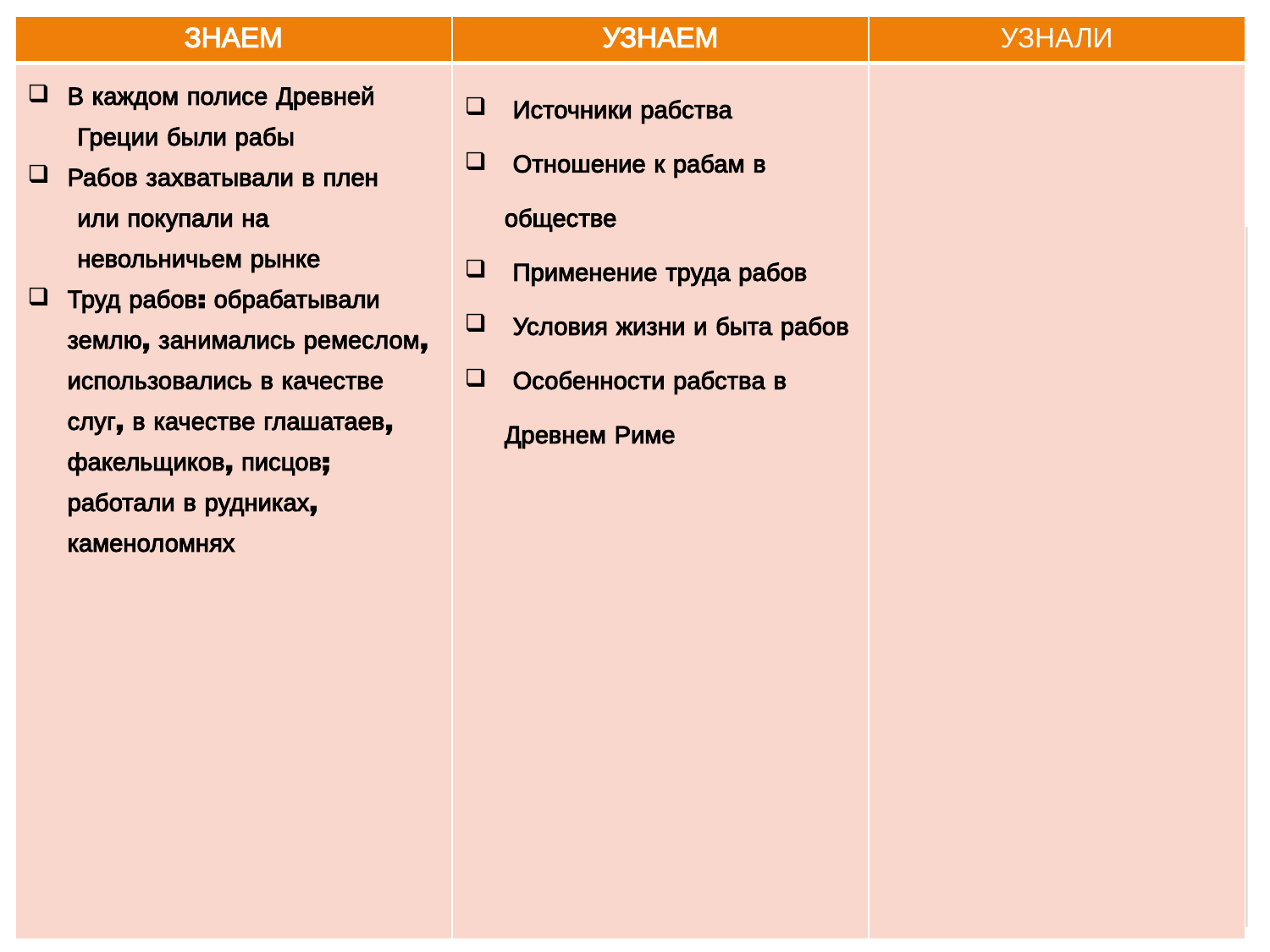

| ЗНАЕМ | УЗНАЕМ | УЗНАЛИ |
| --- | --- | --- |
| В каждом полисе Древней Греции были рабы Рабов захватывали в плен или покупали на невольничьем рынке Труд рабов: обрабатывали землю, занимались ремеслом, использовались в качестве слуг, в качестве глашатаев, факельщиков, писцов; работали в рудниках, каменоломнях | Источники рабства Отношение к рабам в обществе Применение труда рабов Условия жизни и быта рабов Особенности рабства в Древнем Риме |  |
Таблица: знаем, узнаем, узнали